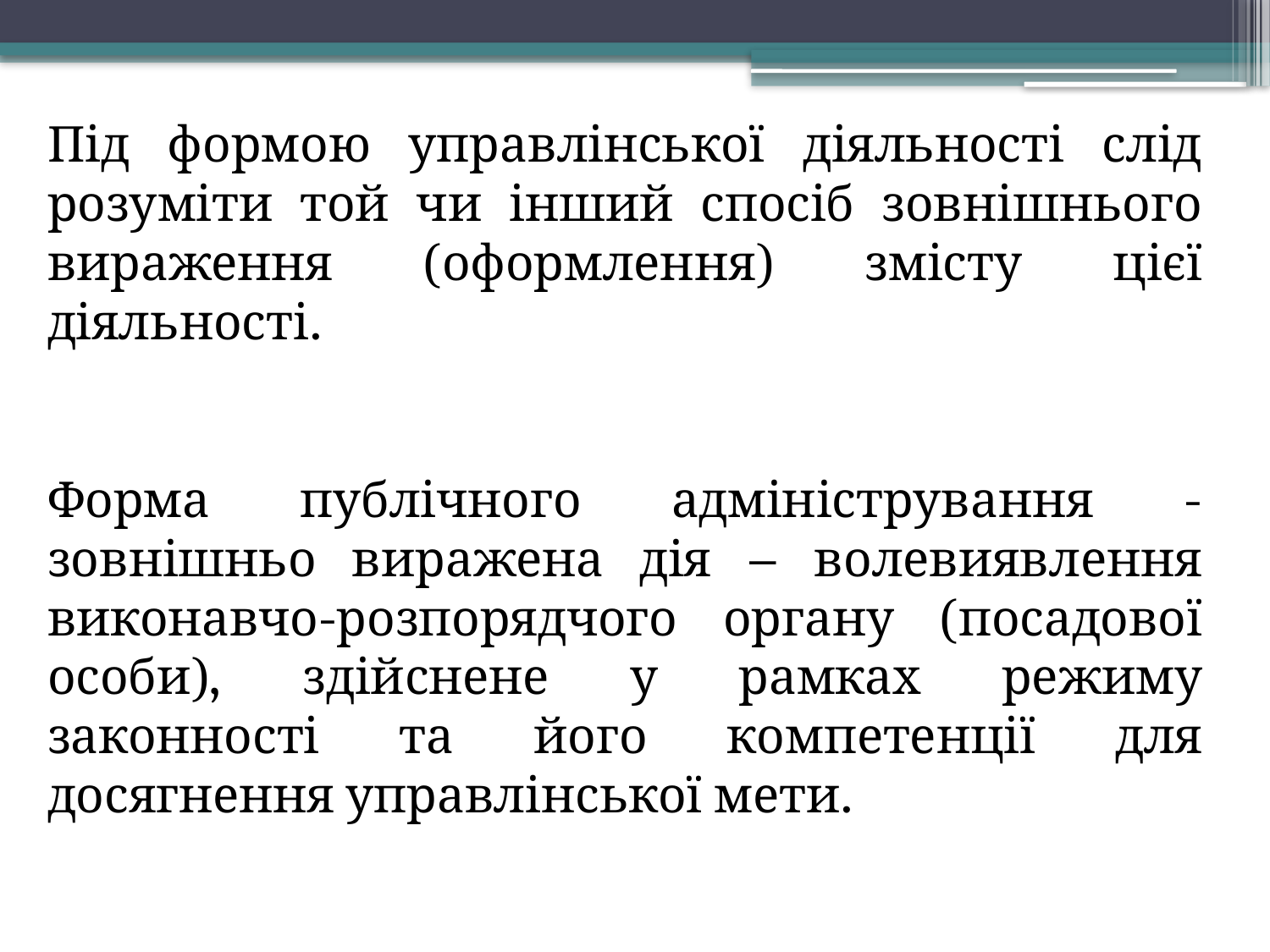

Під формою управлінської діяльності слід розуміти той чи інший спосіб зовнішнього вираження (оформлення) змісту цієї діяльності.

Форма публічного адміністрування - зовнішньо виражена дія – волевиявлення виконавчо-розпорядчого органу (посадової особи), здійснене у рамках режиму законності та його компетенції для досягнення управлінської мети.